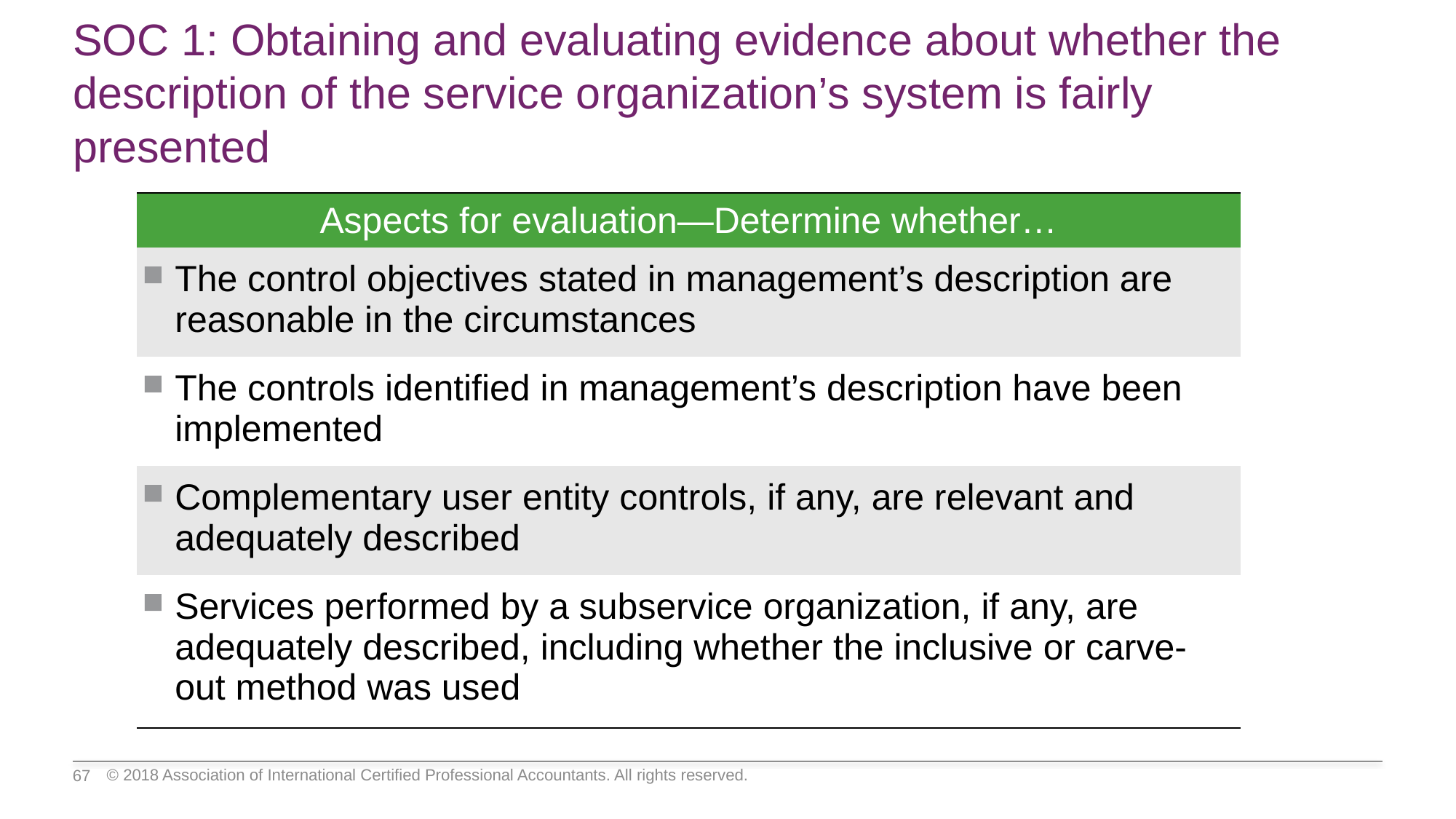

# SOC 1: Obtaining and evaluating evidence about whether the description of the service organization’s system is fairly presented
| Aspects for evaluation—Determine whether… |
| --- |
| The control objectives stated in management’s description are reasonable in the circumstances |
| The controls identified in management’s description have been implemented |
| Complementary user entity controls, if any, are relevant and adequately described |
| Services performed by a subservice organization, if any, are adequately described, including whether the inclusive or carve-out method was used |
© 2018 Association of International Certified Professional Accountants. All rights reserved.
67